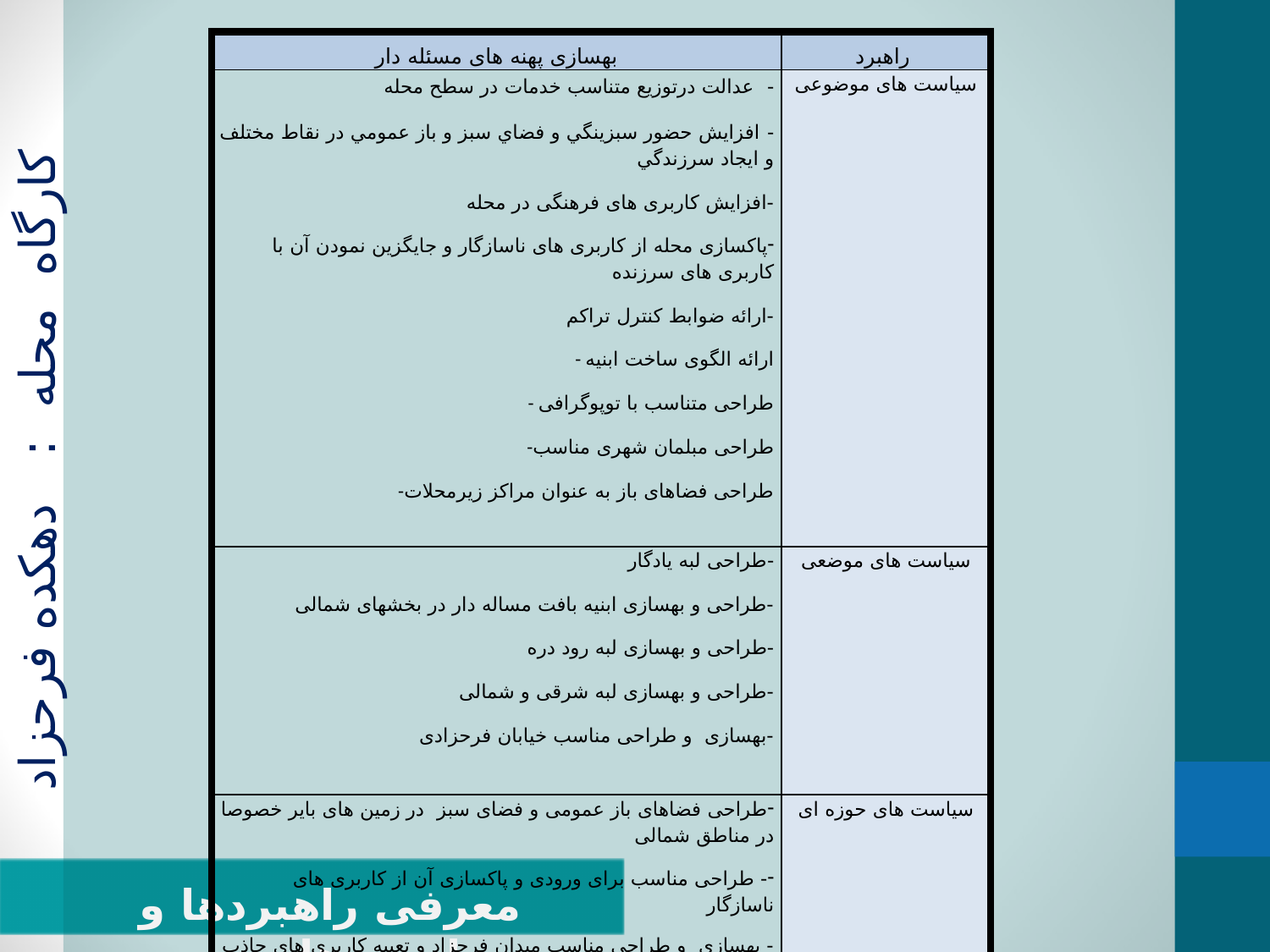

| بهسازی پهنه های مسئله دار | راهبرد |
| --- | --- |
| - عدالت درتوزيع متناسب خدمات در سطح محله - افزايش حضور سبزينگي و فضاي سبز و باز عمومي در نقاط مختلف و ايجاد سرزندگي -افزایش کاربری های فرهنگی در محله پاکسازی محله از کاربری های ناسازگار و جایگزین نمودن آن با کاربری های سرزنده -ارائه ضوابط کنترل تراکم - ارائه الگوی ساخت ابنیه - طراحی متناسب با توپوگرافی -طراحی مبلمان شهری مناسب -طراحی فضاهای باز به عنوان مراکز زیرمحلات | سیاست های موضوعی |
| -طراحی لبه یادگار -طراحی و بهسازی ابنیه بافت مساله دار در بخشهای شمالی -طراحی و بهسازی لبه رود دره -طراحی و بهسازی لبه شرقی و شمالی -بهسازی و طراحی مناسب خیابان فرحزادی | سیاست های موضعی |
| طراحی فضاهای باز عمومی و فضای سبز در زمین های بایر خصوصا در مناطق شمالی - طراحی مناسب برای ورودی و پاکسازی آن از کاربری های ناسازگار - بهسازی و طراحی مناسب میدان فرحزاد و تعبیه کاربری های جاذب آن | سیاست های حوزه ای |
کارگاه  محله  :   دهکده فرحزاد

معرفی راهبردها و سیاست ها